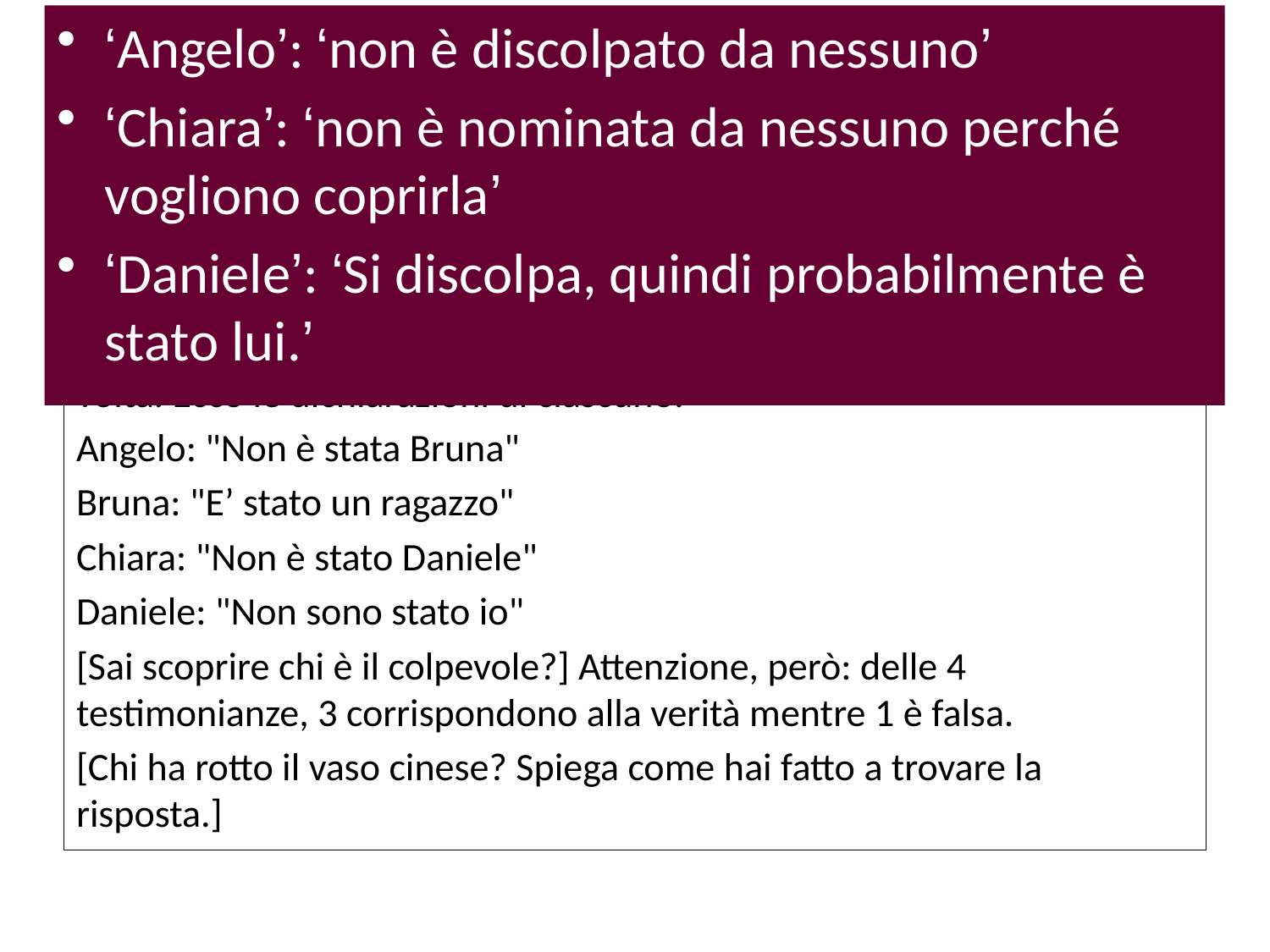

‘Angelo’: ‘non è discolpato da nessuno’
‘Chiara’: ‘non è nominata da nessuno perché vogliono coprirla’
‘Daniele’: ‘Si discolpa, quindi probabilmente è stato lui.’
# Il vaso cinese (Pier Luigi Ferrari)
In una casa è stato rotto un vaso cinese. In quel momento si trovano in casa in 4 ragazzi: Angelo, Bruna, Chiara e Daniele. Al ritorno, la padrona di casa vuol sapere chi ha rotto il vaso e interroga i 4, uno alla volta. Ecco le dichiarazioni di ciascuno:
Angelo: "Non è stata Bruna"
Bruna: "E’ stato un ragazzo"
Chiara: "Non è stato Daniele"
Daniele: "Non sono stato io"
[Sai scoprire chi è il colpevole?] Attenzione, però: delle 4 testimonianze, 3 corrispondono alla verità mentre 1 è falsa.
[Chi ha rotto il vaso cinese? Spiega come hai fatto a trovare la risposta.]